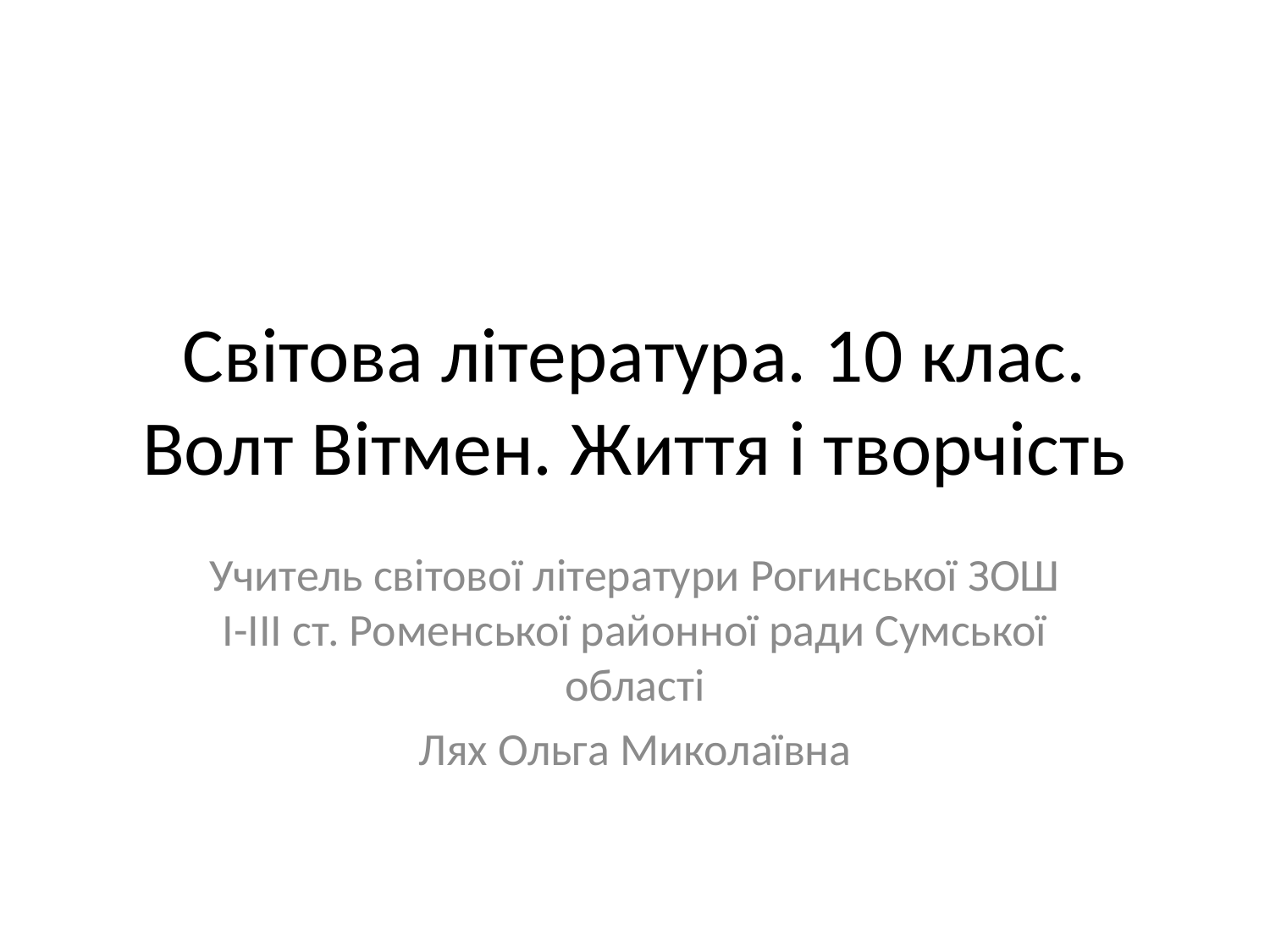

# Світова література. 10 клас. Волт Вітмен. Життя і творчість
Учитель світової літератури Рогинської ЗОШ І-ІІІ ст. Роменської районної ради Сумської області
Лях Ольга Миколаївна